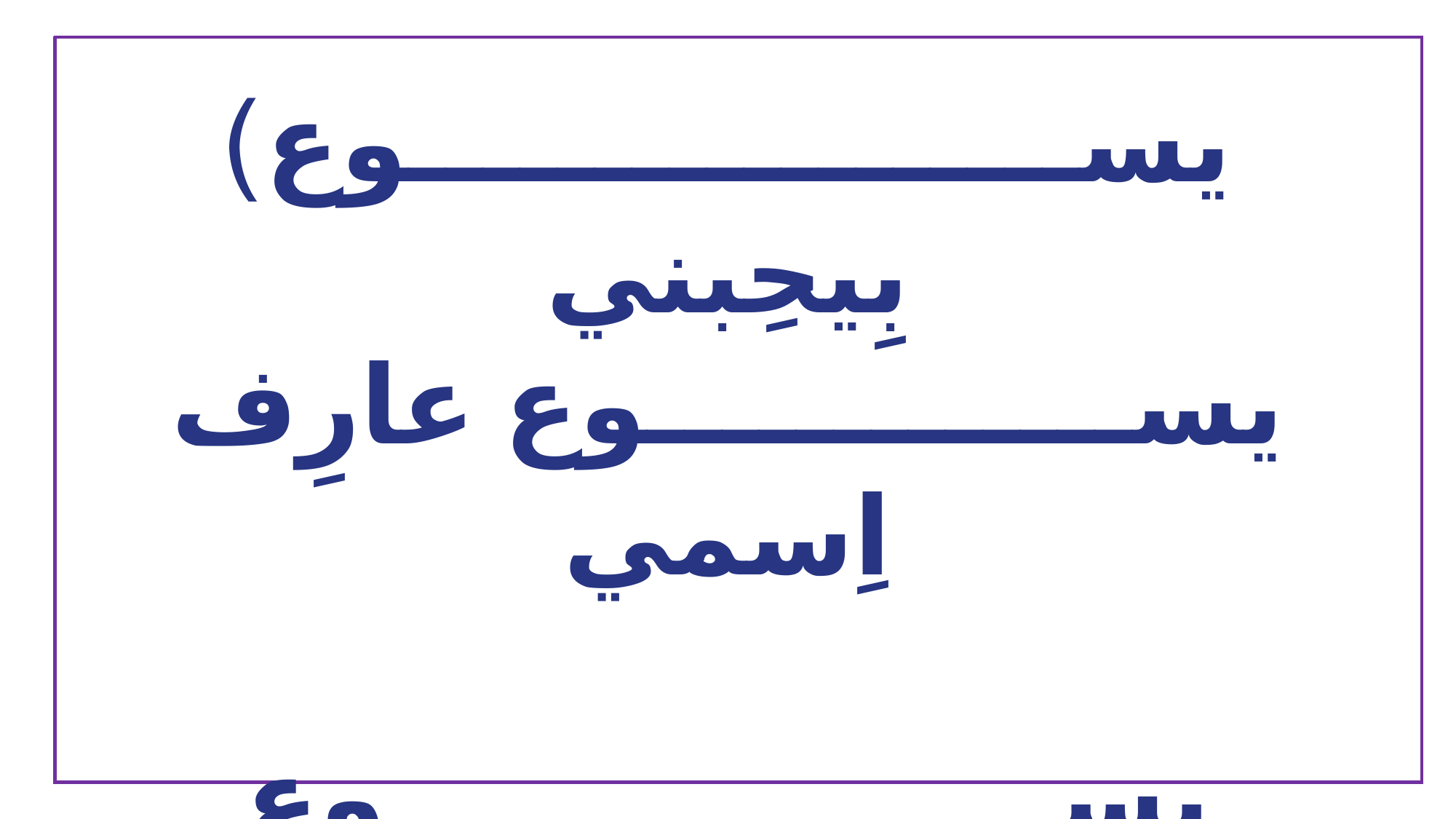

(يســــــــــــــــــوع بِيحِبني
يســـــــــــــوع عارِف اِسمي

يســــــــــــــــــوع غيَّرني
وعرَّفني دَرْبْ الحقّ) ٢